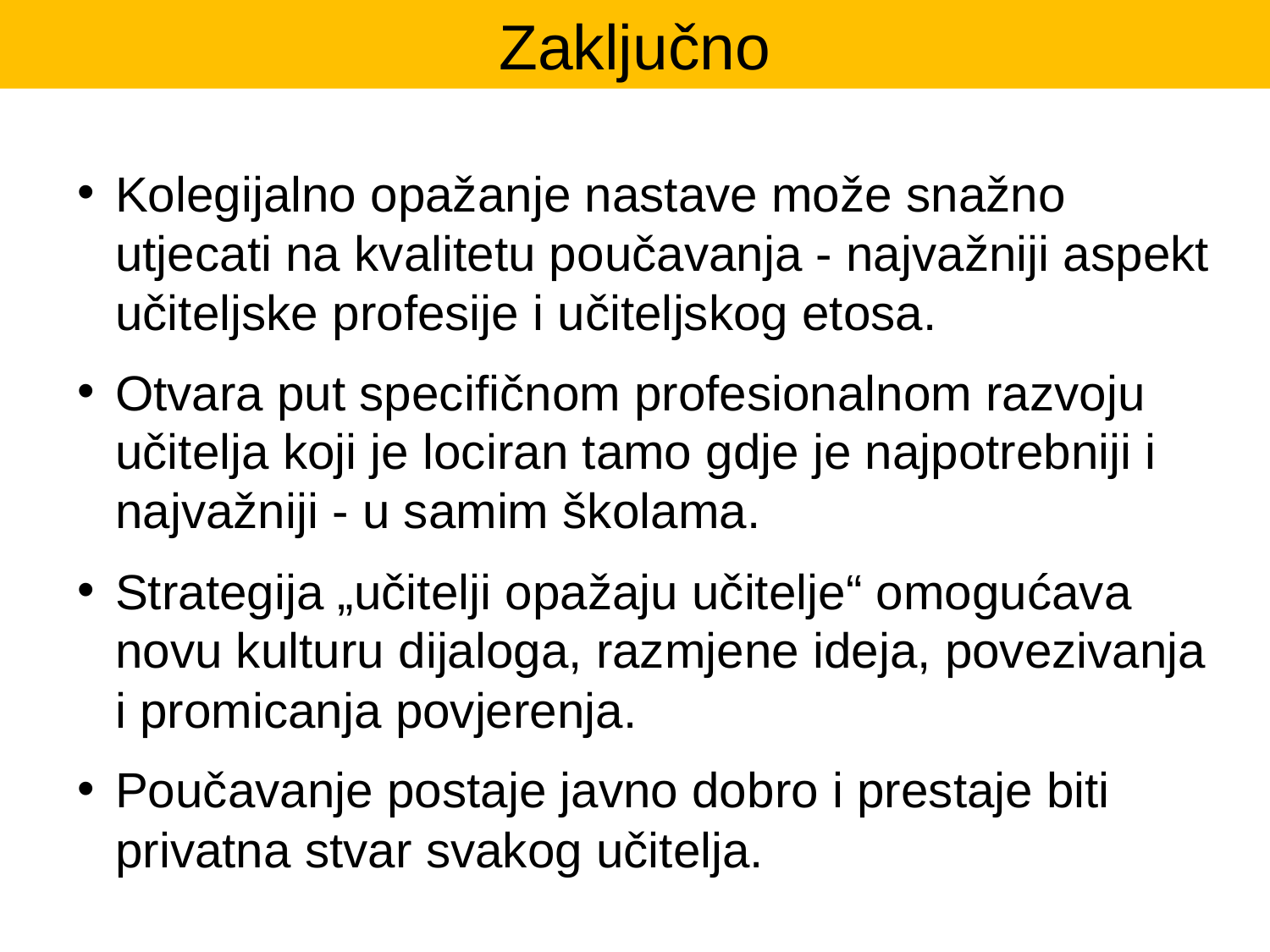

Zaključno
Kolegijalno opažanje nastave može snažno utjecati na kvalitetu poučavanja - najvažniji aspekt učiteljske profesije i učiteljskog etosa.
Otvara put specifičnom profesionalnom razvoju učitelja koji je lociran tamo gdje je najpotrebniji i najvažniji - u samim školama.
Strategija „učitelji opažaju učitelje“ omogućava novu kulturu dijaloga, razmjene ideja, povezivanja i promicanja povjerenja.
Poučavanje postaje javno dobro i prestaje biti privatna stvar svakog učitelja.